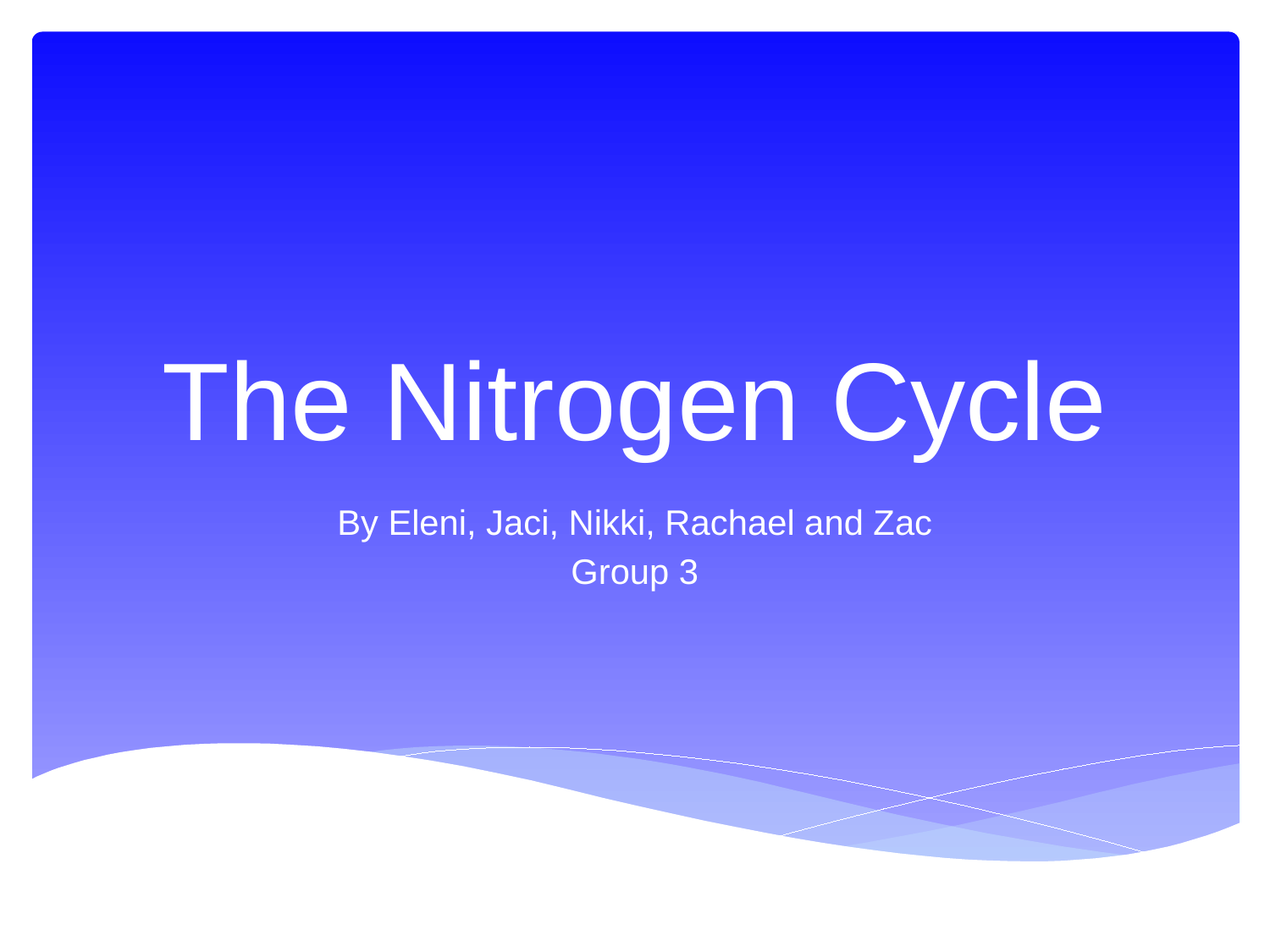

# The Nitrogen Cycle
By Eleni, Jaci, Nikki, Rachael and Zac
Group 3